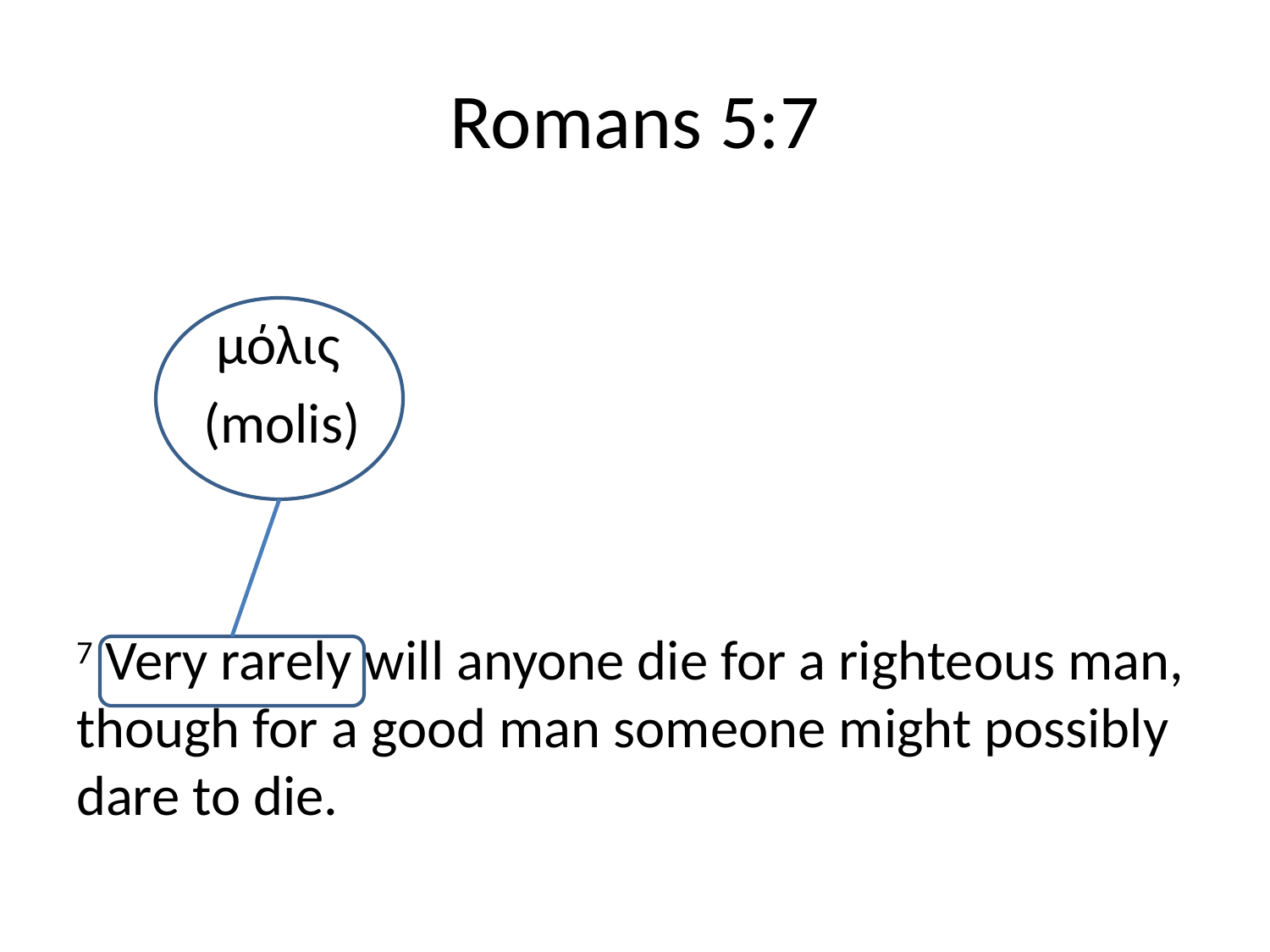

# Romans 5:7

	 μόλις
	(molis)

7 Very rarely will anyone die for a righteous man, though for a good man someone might possibly dare to die.